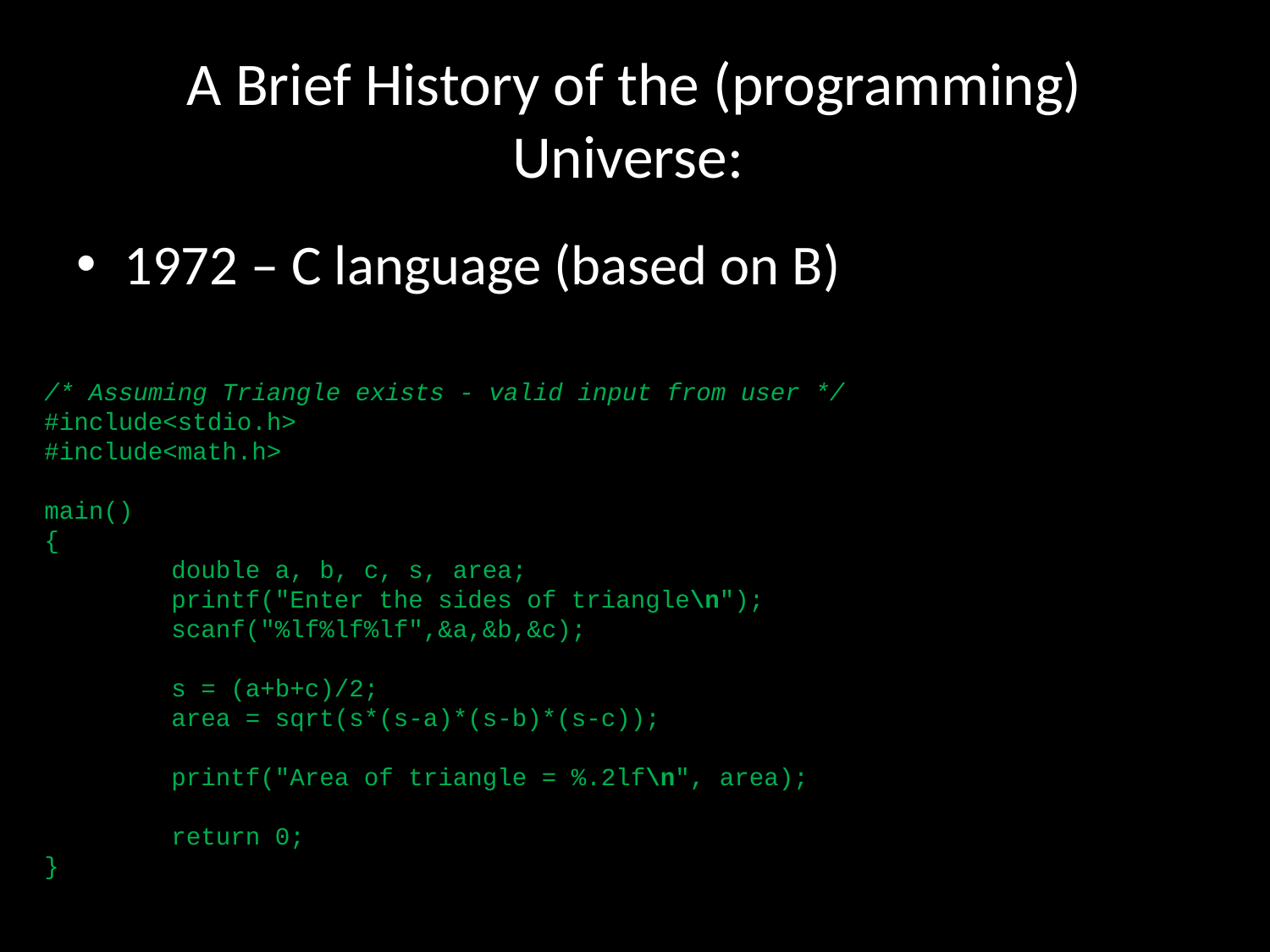

# A Brief History of the (programming) Universe:
1972 – C language (based on B)
/* Assuming Triangle exists - valid input from user */  
#include<stdio.h>
#include<math.h>

main()
{
	double a, b, c, s, area;
	printf("Enter the sides of triangle\n");
	scanf("%lf%lf%lf",&a,&b,&c);

	s = (a+b+c)/2;
	area = sqrt(s*(s-a)*(s-b)*(s-c));

	printf("Area of triangle = %.2lf\n", area);

	return 0;
}